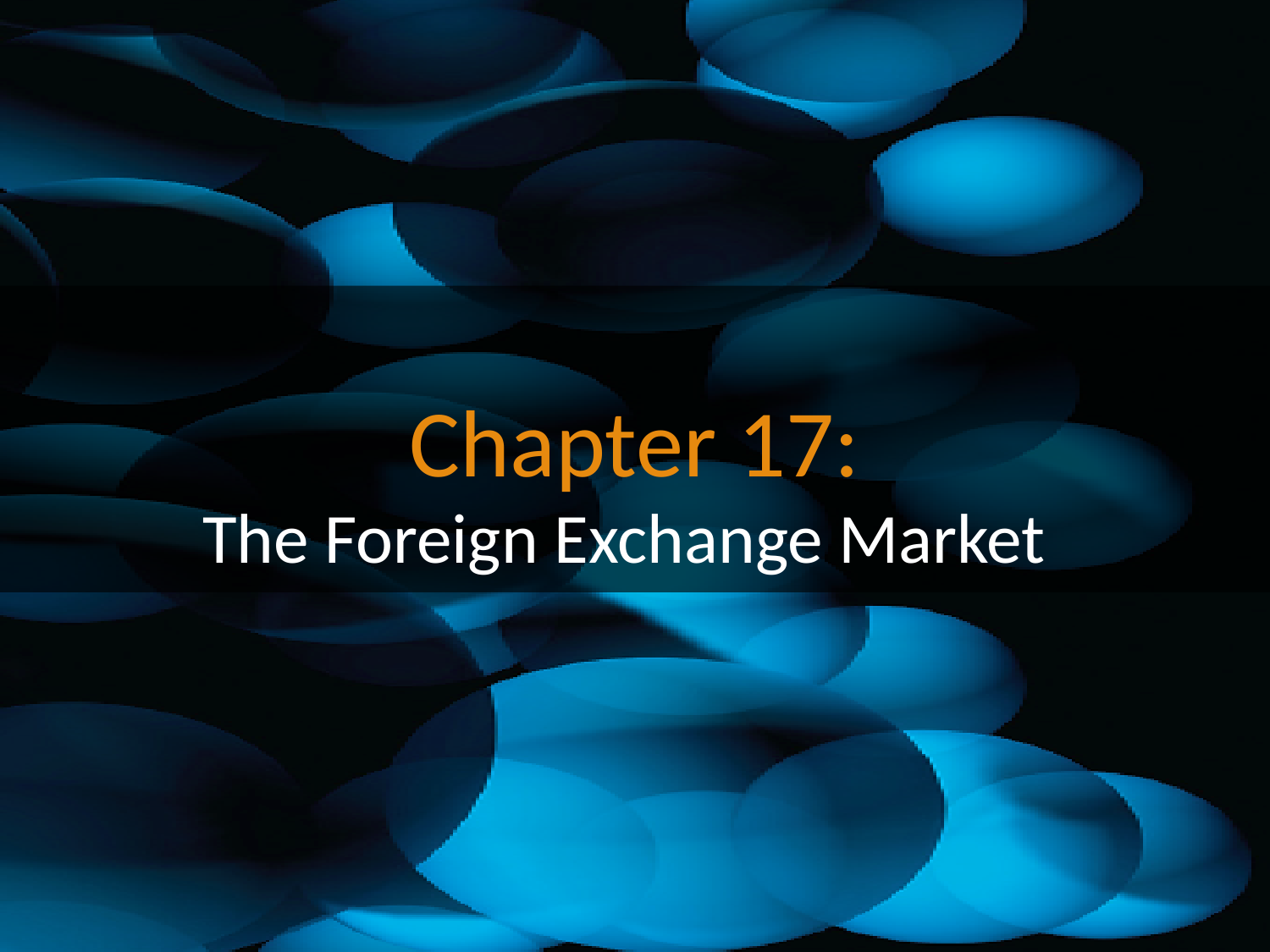

# Chapter 17:
The Foreign Exchange Market